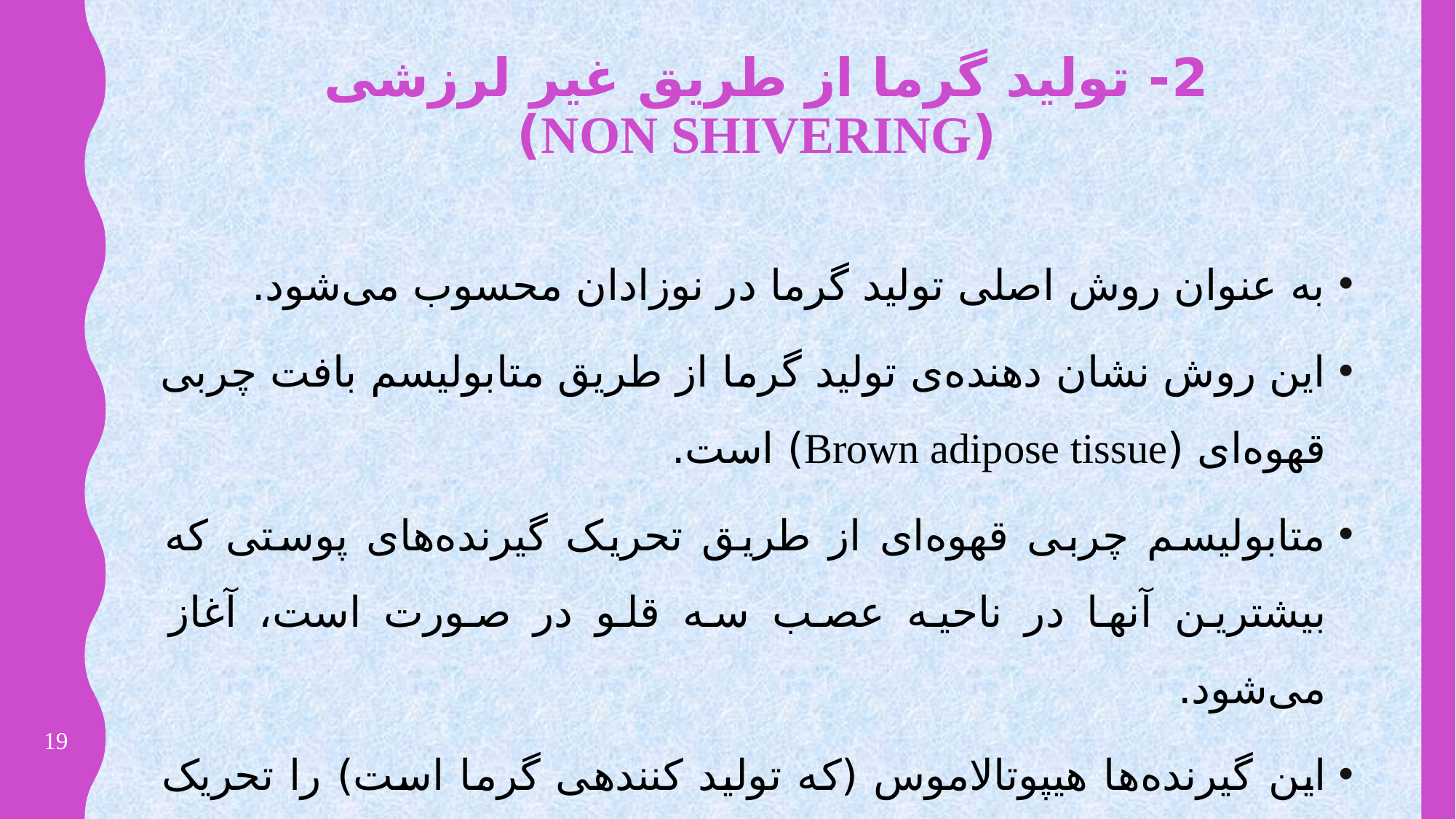

# 2- تولید گرما از طریق غیر لرزشی (Non shivering)
به عنوان روش اصلی تولید گرما در نوزادان محسوب می‌شود.
این روش نشان دهنده‌ی تولید گرما از طریق متابولیسم بافت چربی قهوه‌ای (Brown adipose tissue) است.
متابولیسم چربی قهوه‌ای از طریق تحریک گیرنده‌های پوستی که بیشترین آنها در ناحیه عصب سه قلو در صورت است، آغاز می‌شود.
این گیرنده‌ها هیپوتالاموس (که تولید کنندهی گرما است) را تحریک می‌کند.
19